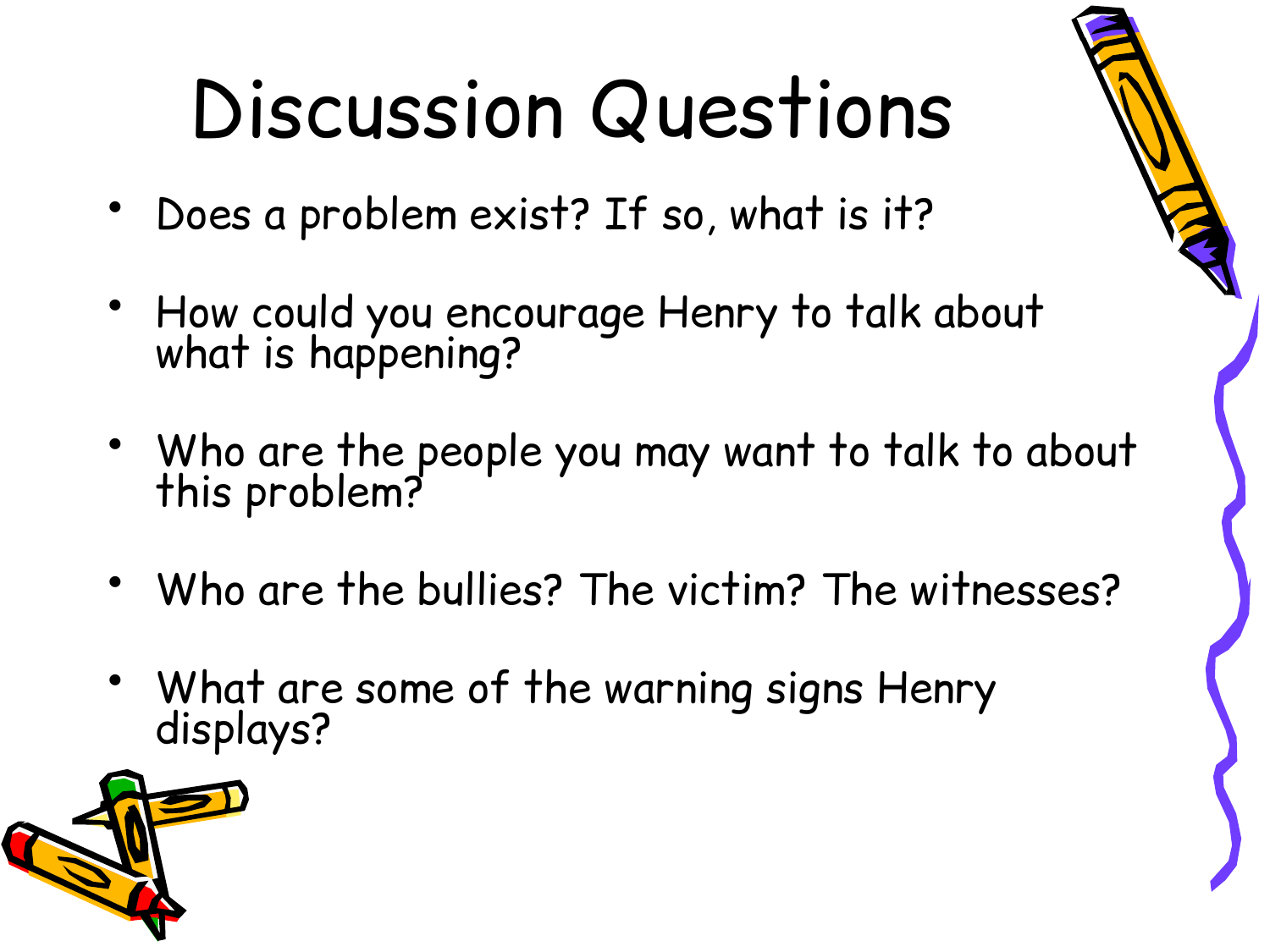

# Discussion Questions
Does a problem exist? If so, what is it?

How could you encourage Henry to talk about what is happening?

Who are the people you may want to talk to about this problem?

Who are the bullies? The victim? The witnesses?

What are some of the warning signs Henry displays?